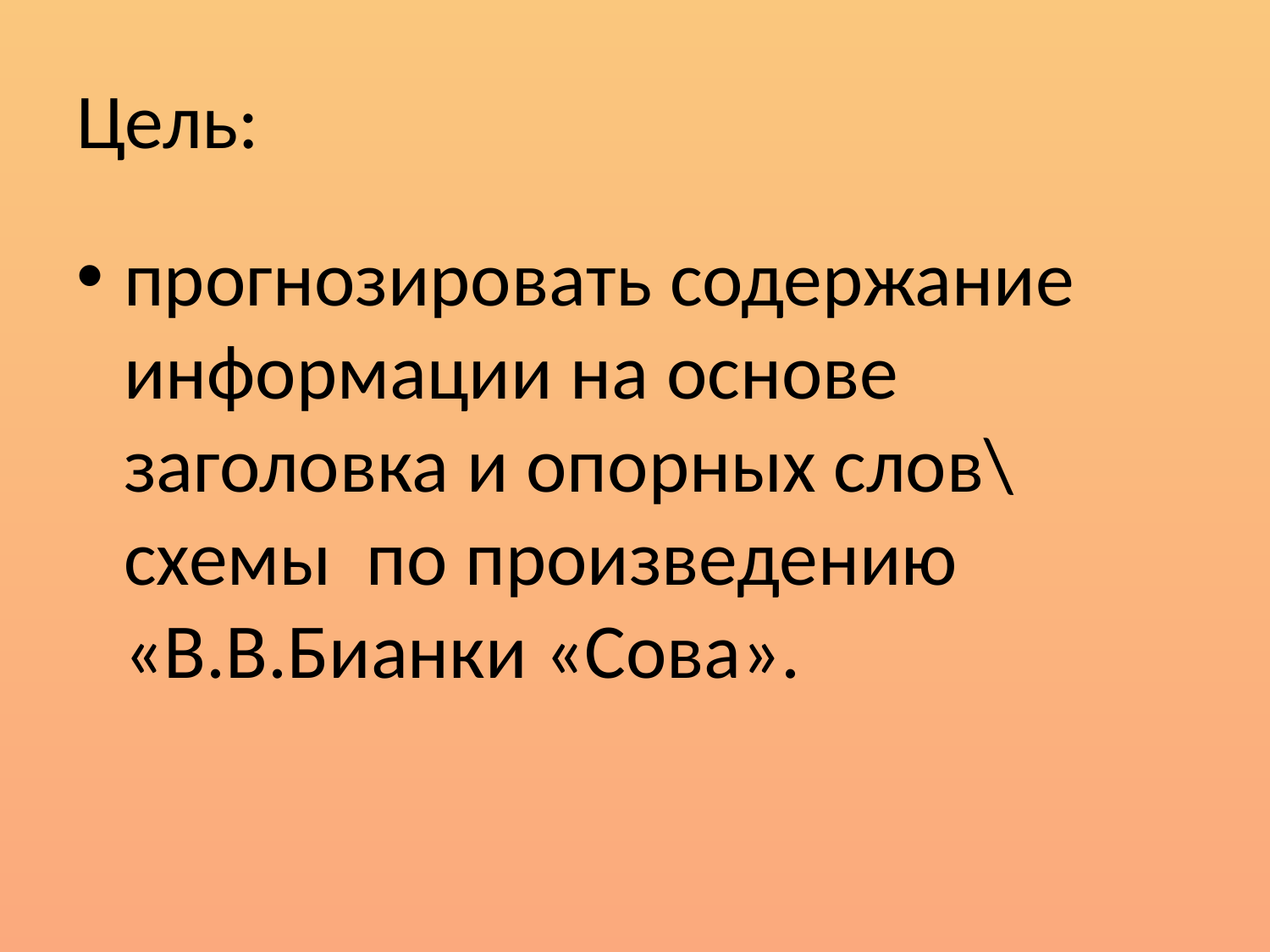

# Цель:
прогнозировать содержание информации на основе заголовка и опорных слов\схемы  по произведению «В.В.Бианки «Сова».